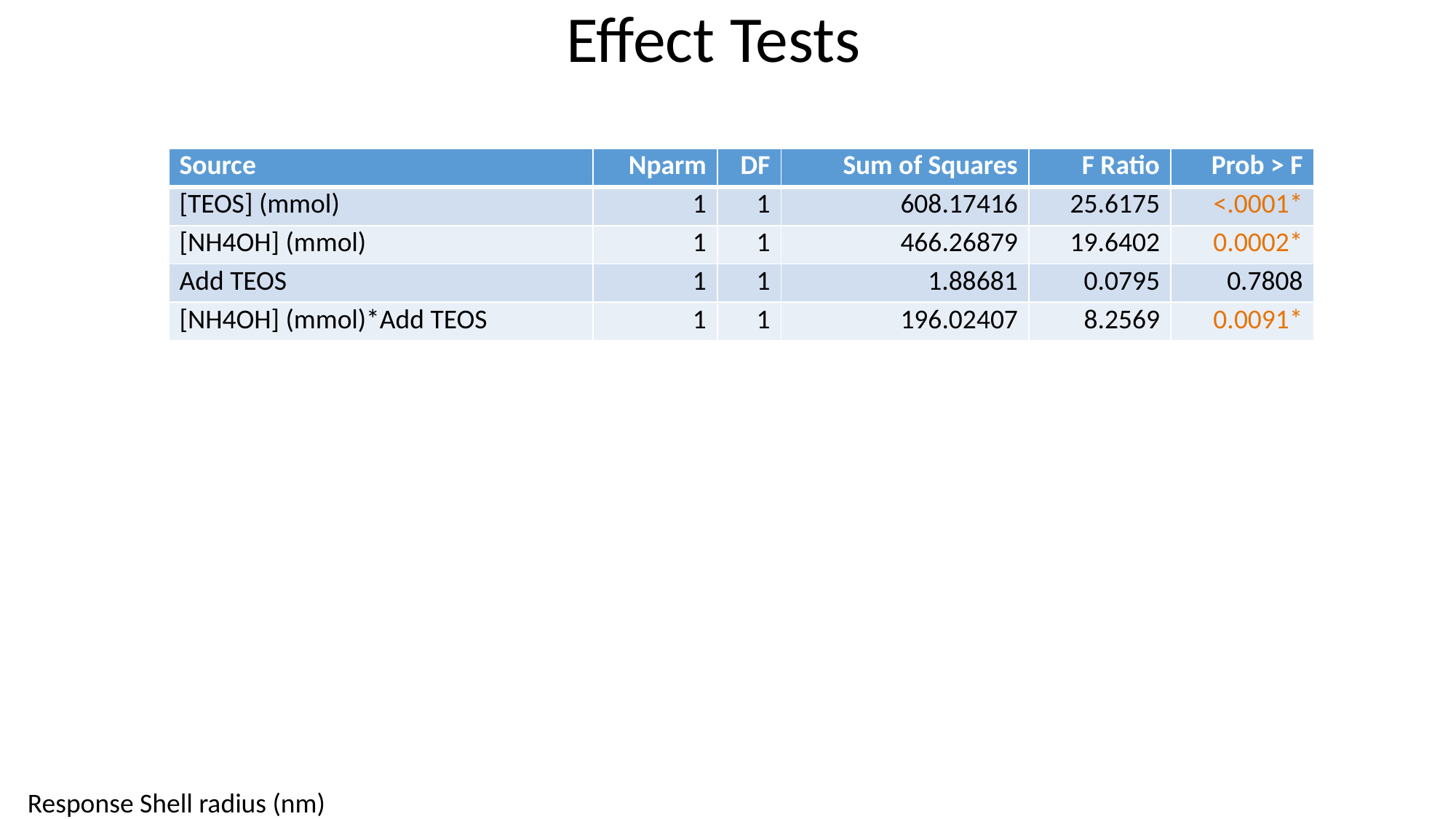

# Effect Tests
| Source | Nparm | DF | Sum of Squares | F Ratio | Prob > F |
| --- | --- | --- | --- | --- | --- |
| [TEOS] (mmol) | 1 | 1 | 608.17416 | 25.6175 | <.0001\* |
| [NH4OH] (mmol) | 1 | 1 | 466.26879 | 19.6402 | 0.0002\* |
| Add TEOS | 1 | 1 | 1.88681 | 0.0795 | 0.7808 |
| [NH4OH] (mmol)\*Add TEOS | 1 | 1 | 196.02407 | 8.2569 | 0.0091\* |
Response Shell radius (nm)